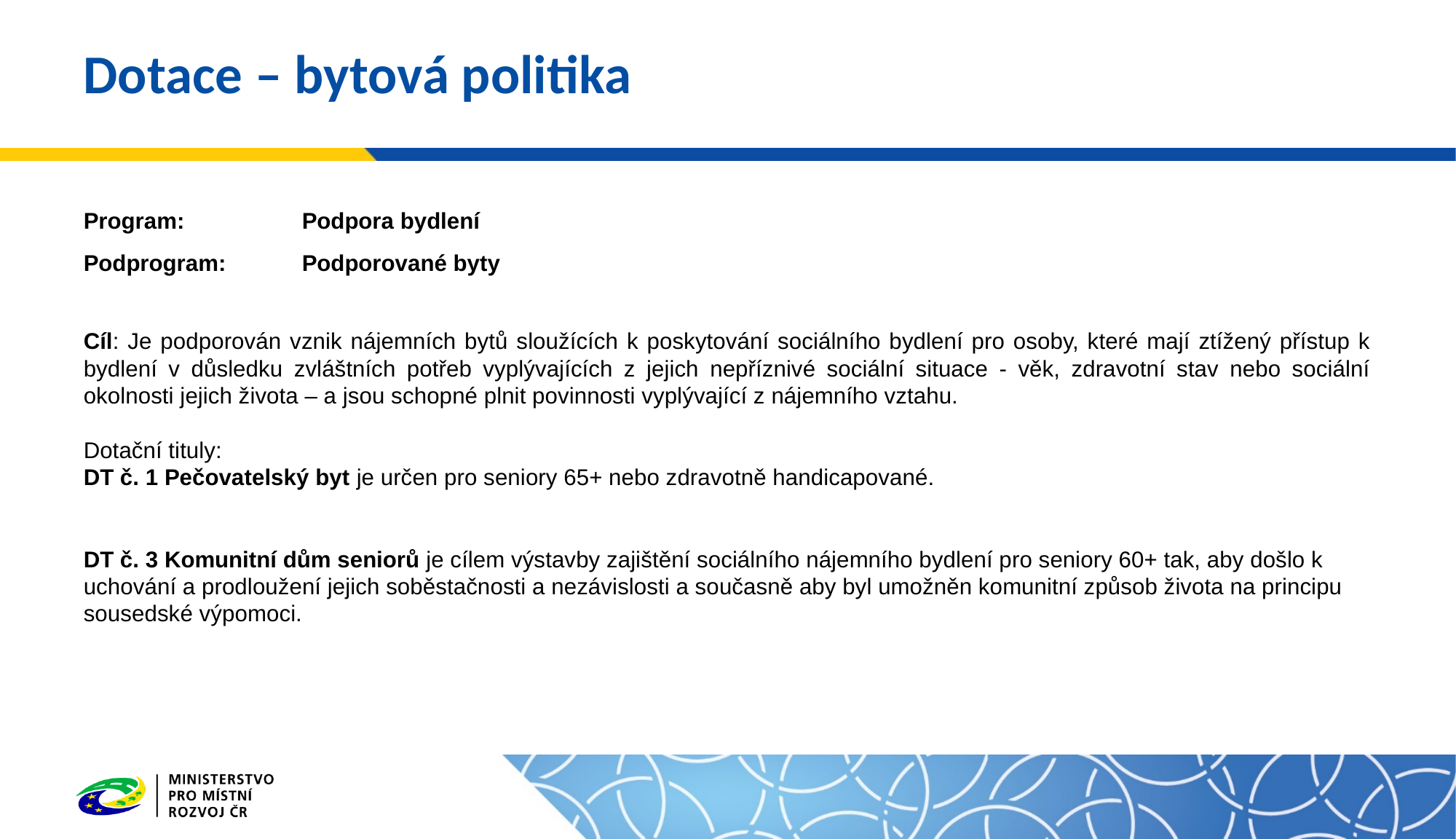

# Dotace – bytová politika
Program: 		Podpora bydlení
Podprogram: 	Podporované byty

Cíl: Je podporován vznik nájemních bytů sloužících k poskytování sociálního bydlení pro osoby, které mají ztížený přístup k bydlení v důsledku zvláštních potřeb vyplývajících z jejich nepříznivé sociální situace - věk, zdravotní stav nebo sociální okolnosti jejich života – a jsou schopné plnit povinnosti vyplývající z nájemního vztahu.

Dotační tituly:
DT č. 1 Pečovatelský byt je určen pro seniory 65+ nebo zdravotně handicapované.

DT č. 3 Komunitní dům seniorů je cílem výstavby zajištění sociálního nájemního bydlení pro seniory 60+ tak, aby došlo k uchování a prodloužení jejich soběstačnosti a nezávislosti a současně aby byl umožněn komunitní způsob života na principu sousedské výpomoci.